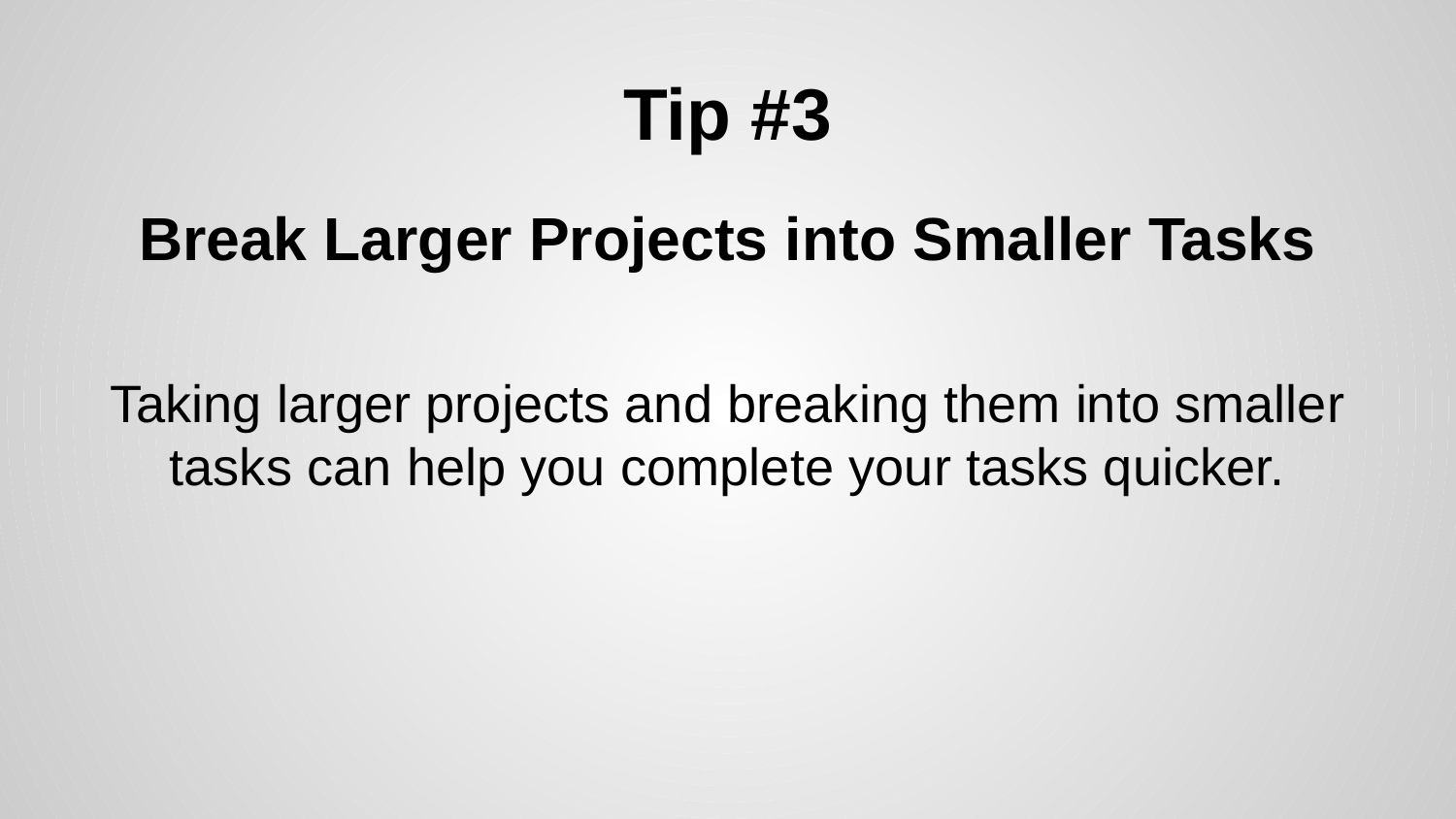

# Tip #3
Break Larger Projects into Smaller Tasks

Taking larger projects and breaking them into smaller tasks can help you complete your tasks quicker.